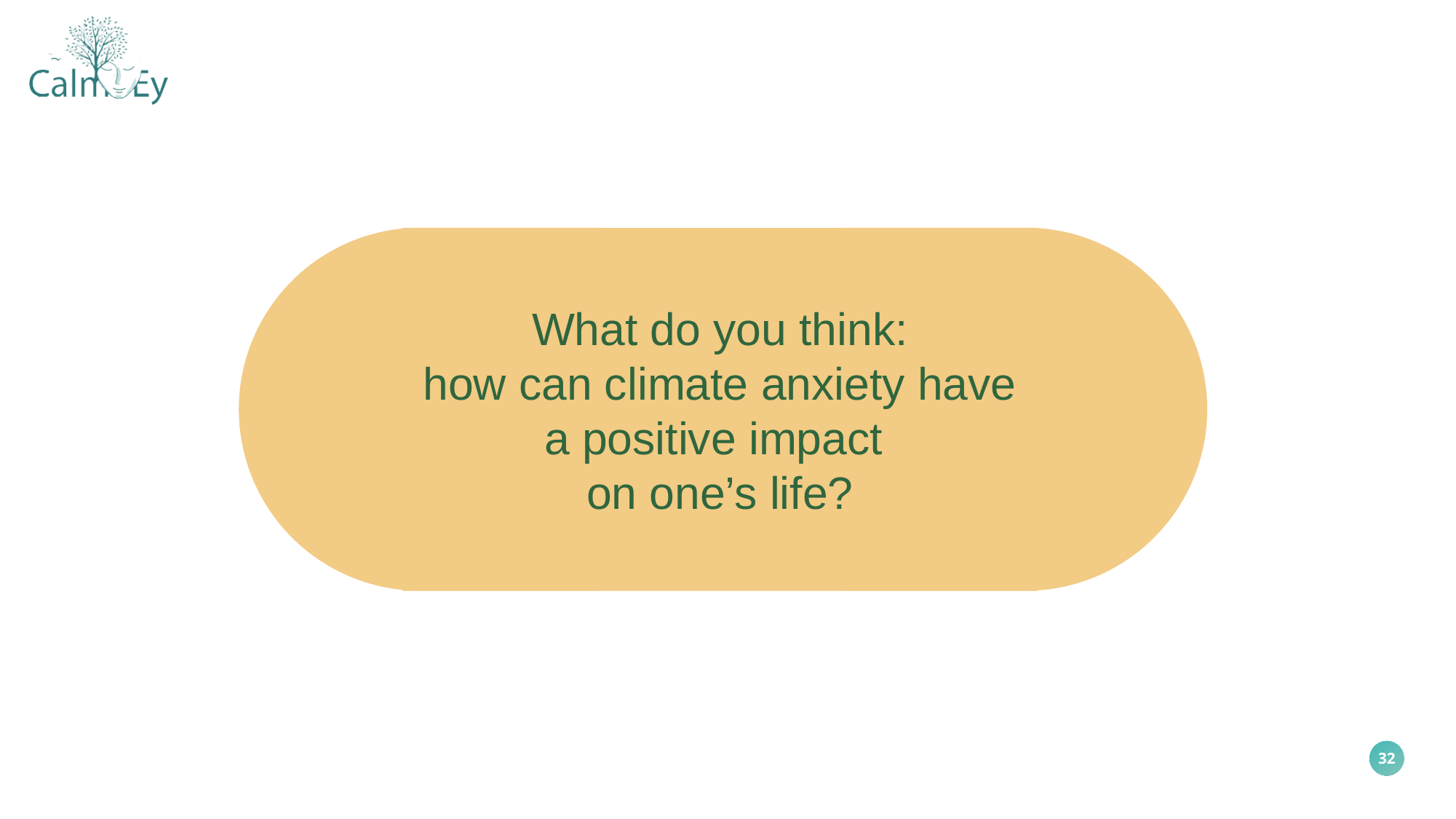

What do you think:
how can climate anxiety have a positive impact
on one’s life?